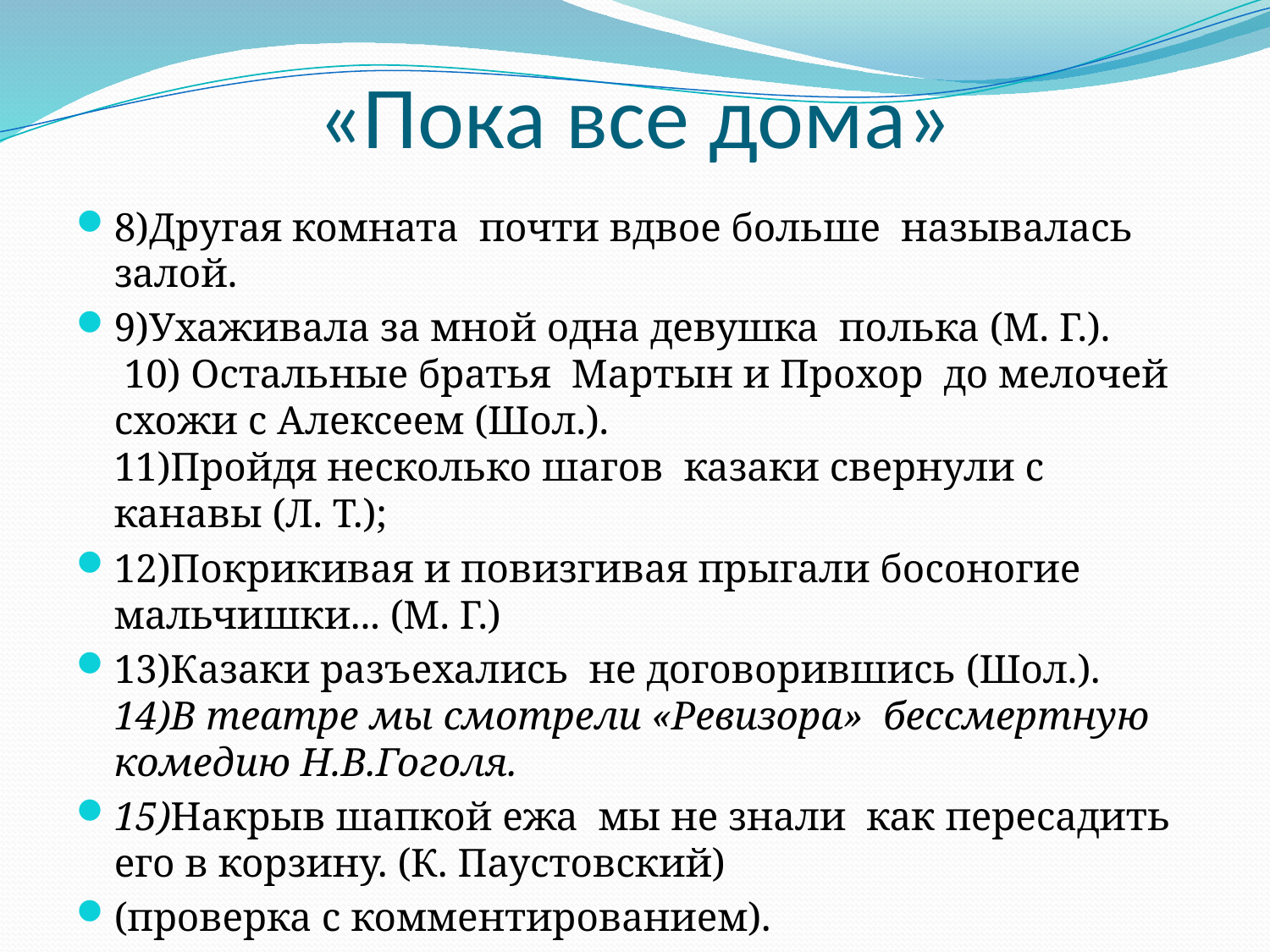

# «Пока все дома»
8)Другая комната  почти вдвое больше  называлась залой.
9)Ухаживала за мной одна девушка  полька (М. Г.).
 10) Остальные братья  Мартын и Прохор  до мелочей схожи с Алексеем (Шол.).
11)Пройдя несколько шагов  казаки свернули с канавы (Л. Т.);
12)Покрикивая и повизгивая прыгали босоногие мальчишки... (М. Г.)
13)Казаки разъехались  не договорившись (Шол.).
14)В театре мы смотрели «Ревизора»  бессмертную комедию Н.В.Гоголя.
15)Накрыв шапкой ежа  мы не знали  как пересадить его в корзину. (К. Паустовский)
(проверка с комментированием).